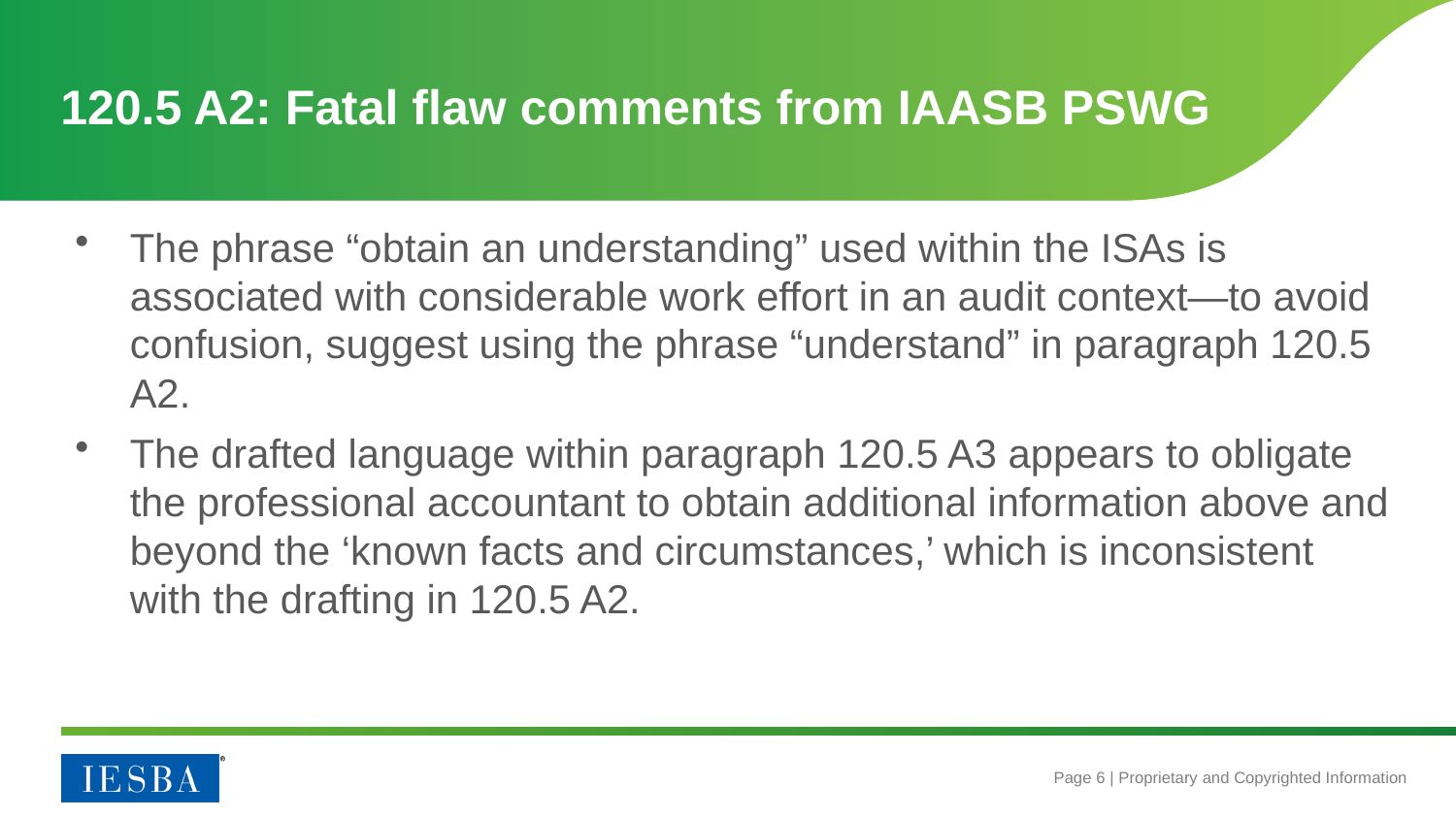

# 120.5 A2: Fatal flaw comments from IAASB PSWG
The phrase “obtain an understanding” used within the ISAs is associated with considerable work effort in an audit context—to avoid confusion, suggest using the phrase “understand” in paragraph 120.5 A2.
The drafted language within paragraph 120.5 A3 appears to obligate the professional accountant to obtain additional information above and beyond the ‘known facts and circumstances,’ which is inconsistent with the drafting in 120.5 A2.